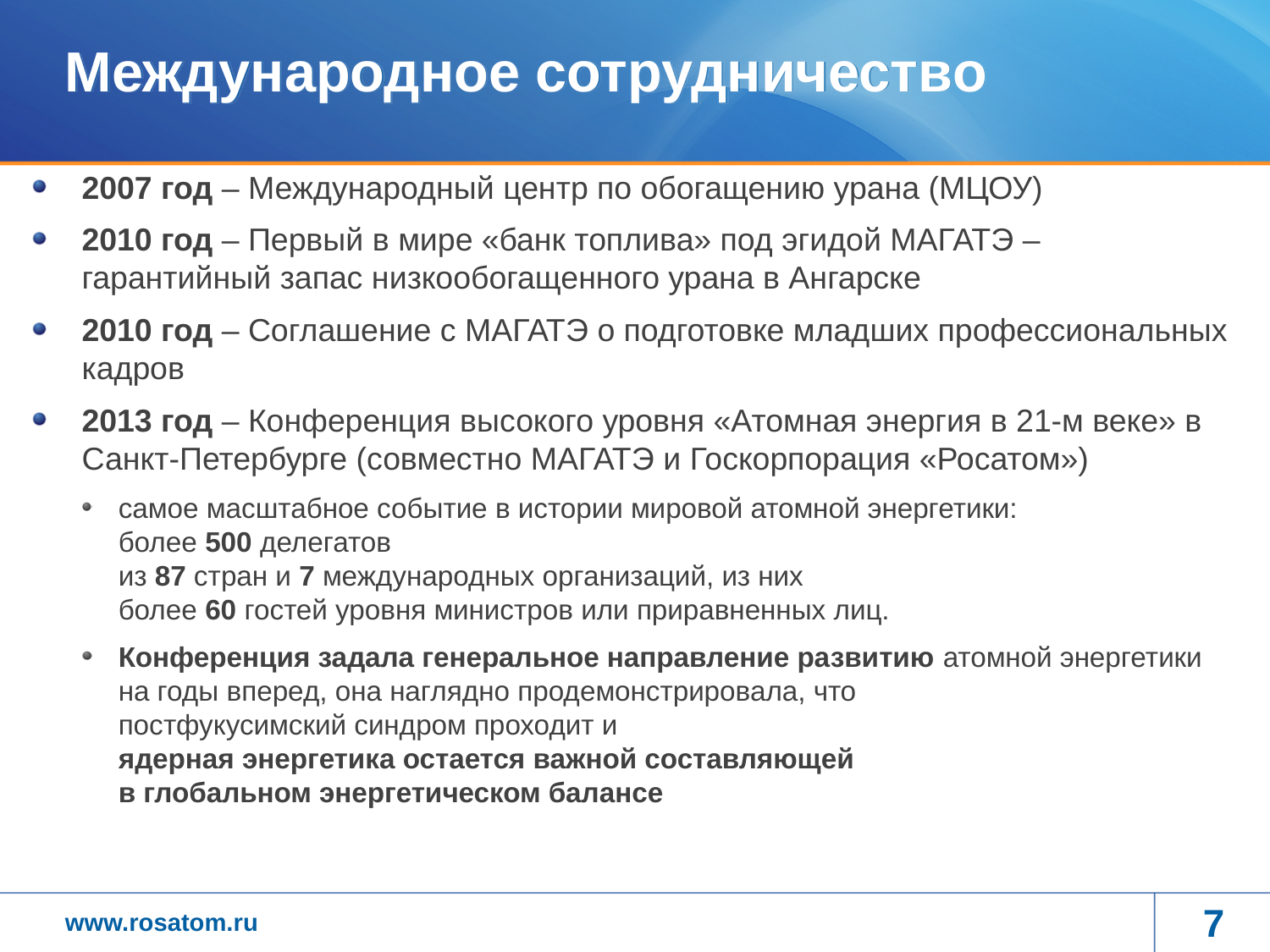

# Международное сотрудничество
2007 год – Международный центр по обогащению урана (МЦОУ)
2010 год – Первый в мире «банк топлива» под эгидой МАГАТЭ – гарантийный запас низкообогащенного урана в Ангарске
2010 год – Соглашение с МАГАТЭ о подготовке младших профессиональных кадров
2013 год – Конференция высокого уровня «Атомная энергия в 21-м веке» в Санкт-Петербурге (совместно МАГАТЭ и Госкорпорация «Росатом»)
самое масштабное событие в истории мировой атомной энергетики:
более 500 делегатов
из 87 стран и 7 международных организаций, из них
более 60 гостей уровня министров или приравненных лиц.
Конференция задала генеральное направление развитию атомной энергетики на годы вперед, она наглядно продемонстрировала, что
постфукусимский синдром проходит и
ядерная энергетика остается важной составляющей
в глобальном энергетическом балансе

7